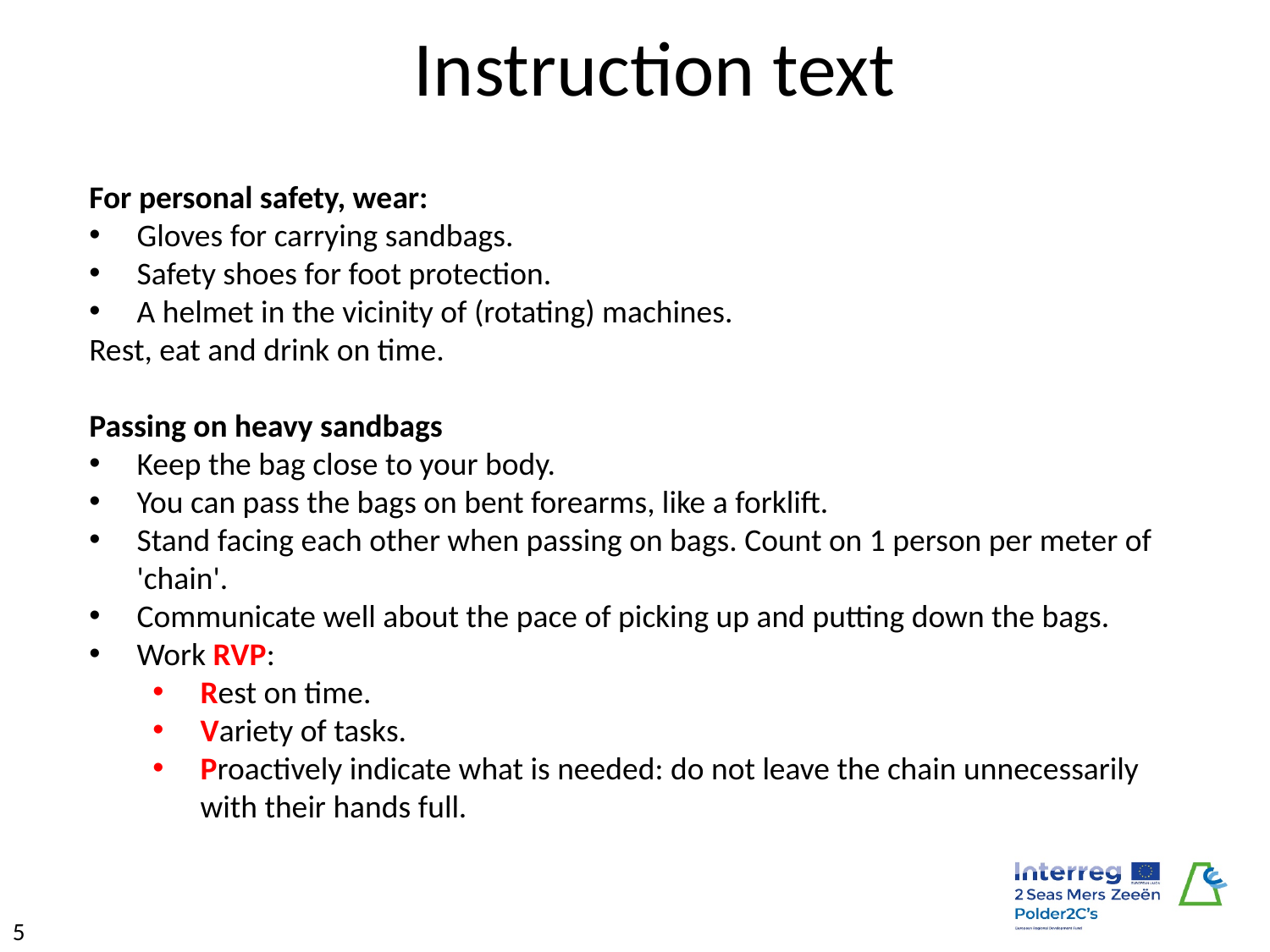

# Instruction text
For personal safety, wear:
Gloves for carrying sandbags.
Safety shoes for foot protection.
A helmet in the vicinity of (rotating) machines.
Rest, eat and drink on time.

Passing on heavy sandbags
Keep the bag close to your body.
You can pass the bags on bent forearms, like a forklift.
Stand facing each other when passing on bags. Count on 1 person per meter of 'chain'.
Communicate well about the pace of picking up and putting down the bags.
Work RVP:
Rest on time.
Variety of tasks.
Proactively indicate what is needed: do not leave the chain unnecessarily with their hands full.

5